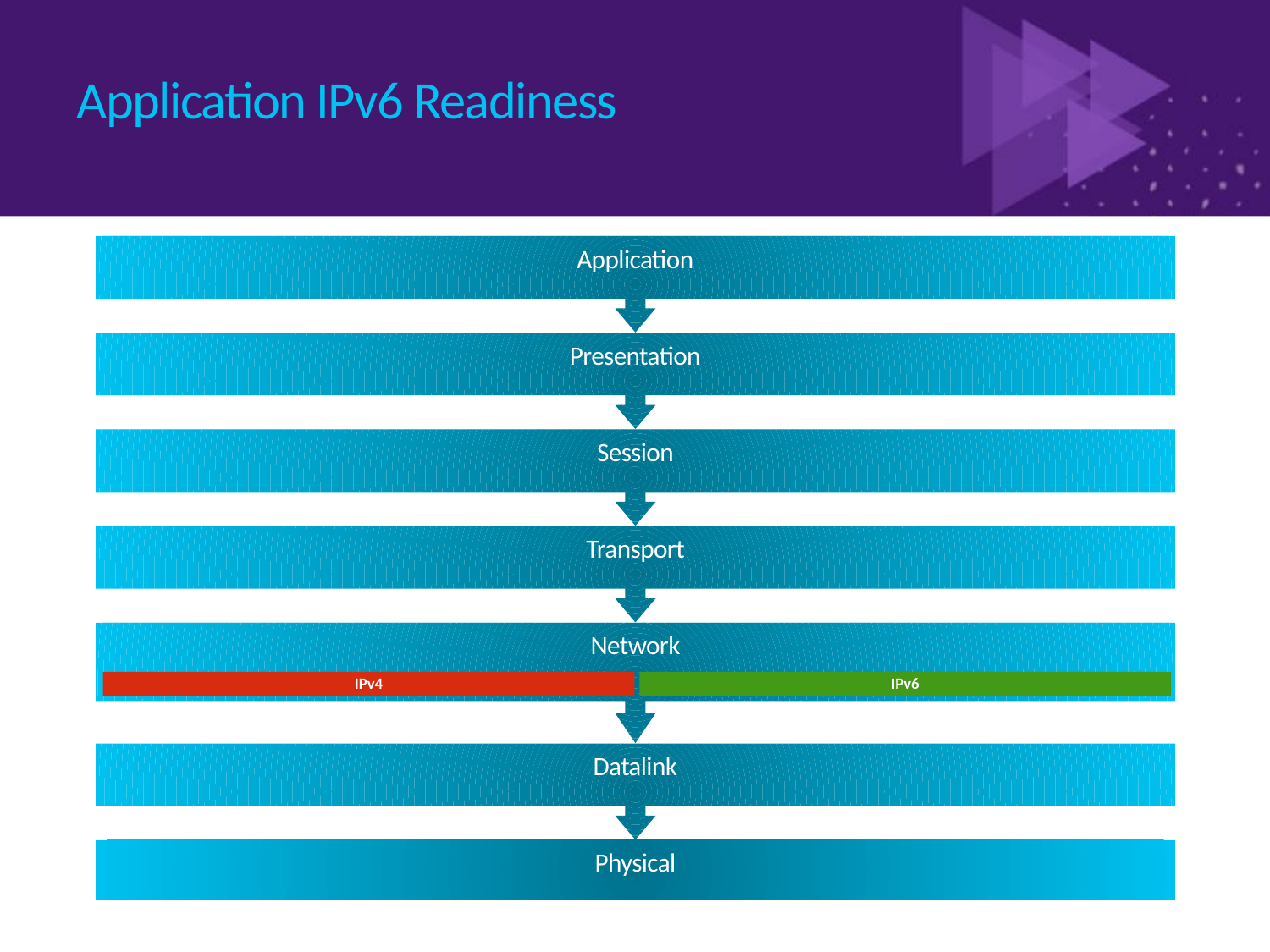

# Application IPv6 Readiness
Application
Presentation
Session
Transport
Network
IPv6
IPv4
Datalink
Physical